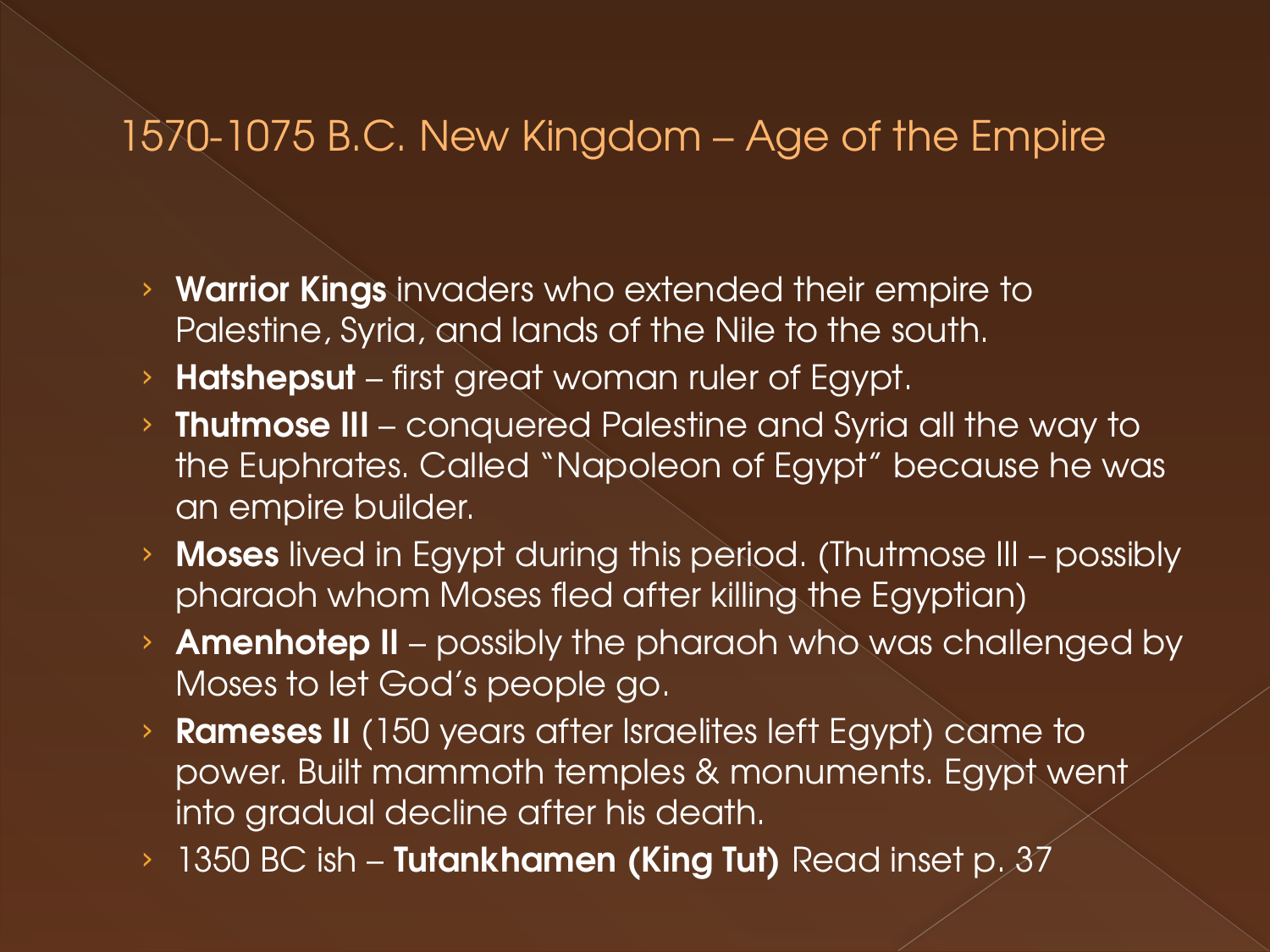

# 1570-1075 B.C. New Kingdom – Age of the Empire
Warrior Kings invaders who extended their empire to Palestine, Syria, and lands of the Nile to the south.
Hatshepsut – first great woman ruler of Egypt.
Thutmose III – conquered Palestine and Syria all the way to the Euphrates. Called “Napoleon of Egypt” because he was an empire builder.
Moses lived in Egypt during this period. (Thutmose III – possibly pharaoh whom Moses fled after killing the Egyptian)
Amenhotep II – possibly the pharaoh who was challenged by Moses to let God’s people go.
Rameses II (150 years after Israelites left Egypt) came to power. Built mammoth temples & monuments. Egypt went into gradual decline after his death.
1350 BC ish – Tutankhamen (King Tut) Read inset p. 37